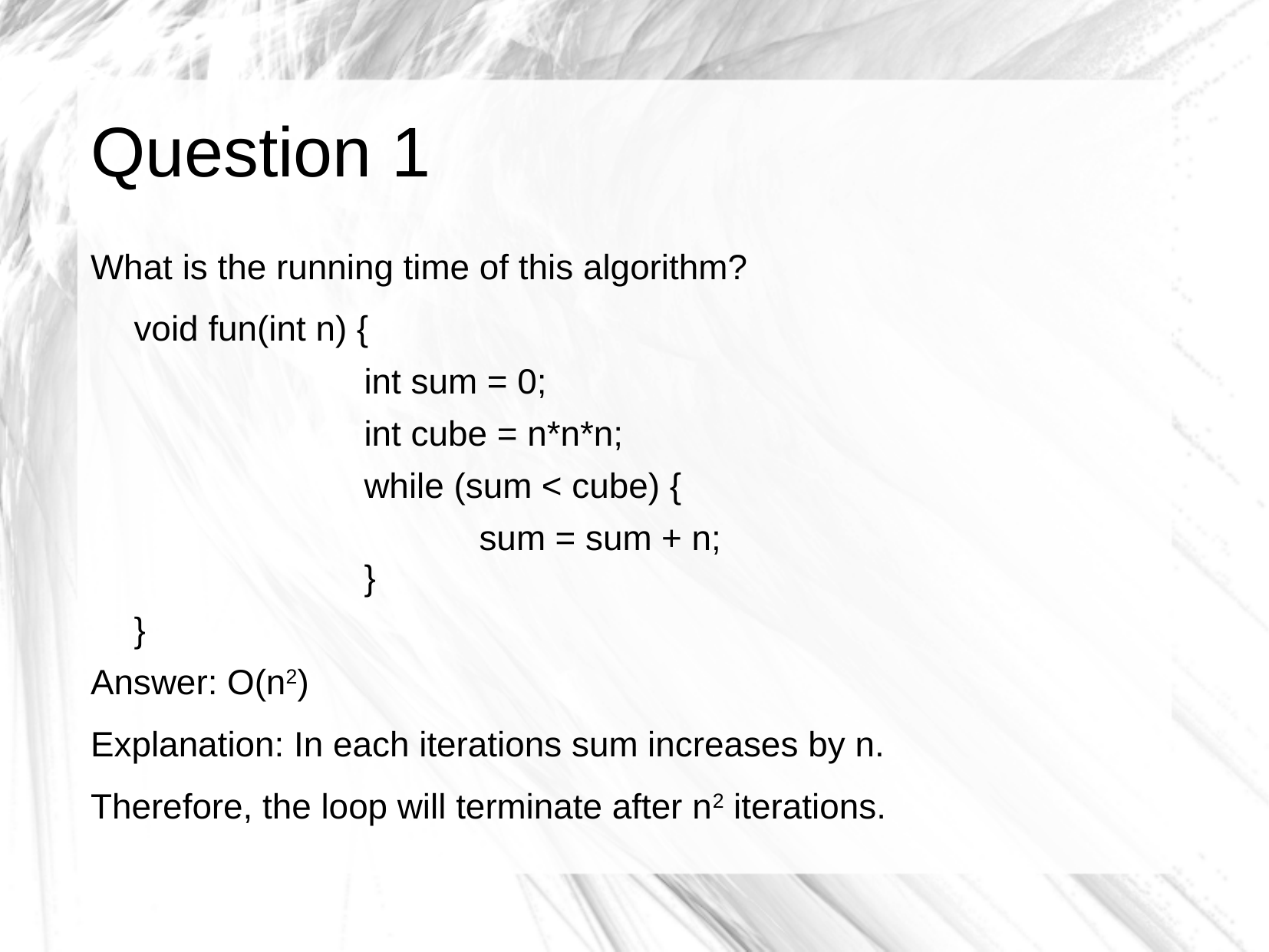

# Question 1
What is the running time of this algorithm?
	void fun(int n) {
			int sum = 0;
			int cube = n*n*n;
			while (sum < cube) {
				sum = sum + n;
		}
	}
Answer: O(n2)
Explanation: In each iterations sum increases by n.
Therefore, the loop will terminate after n2 iterations.